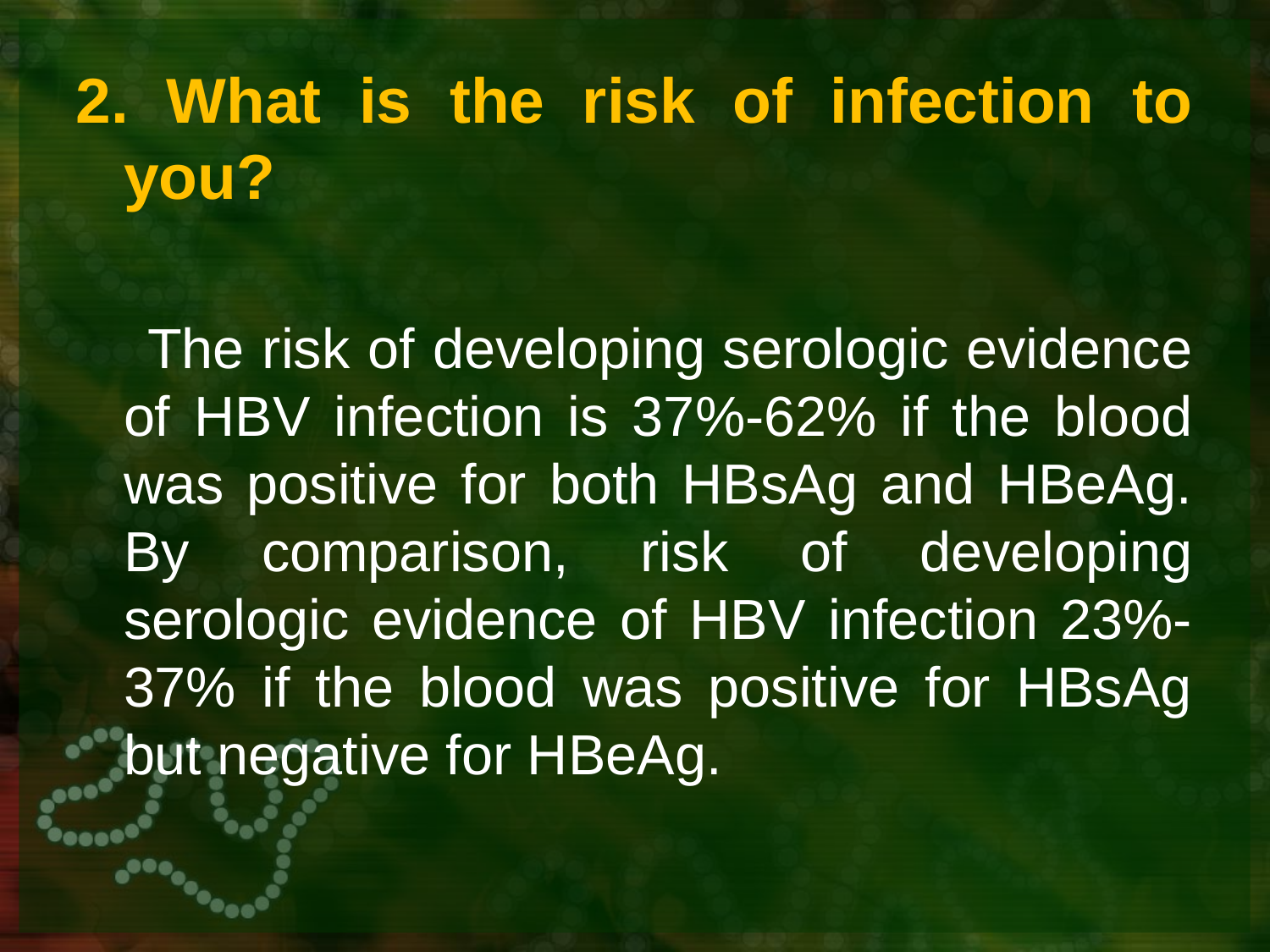

2. What is the risk of infection to you?

    The risk of developing serologic evidence of HBV infection is 37%-62% if the blood was positive for both HBsAg and HBeAg. By comparison, risk of developing serologic evidence of HBV infection 23%-37% if the blood was positive for HBsAg but negative for HBeAg.